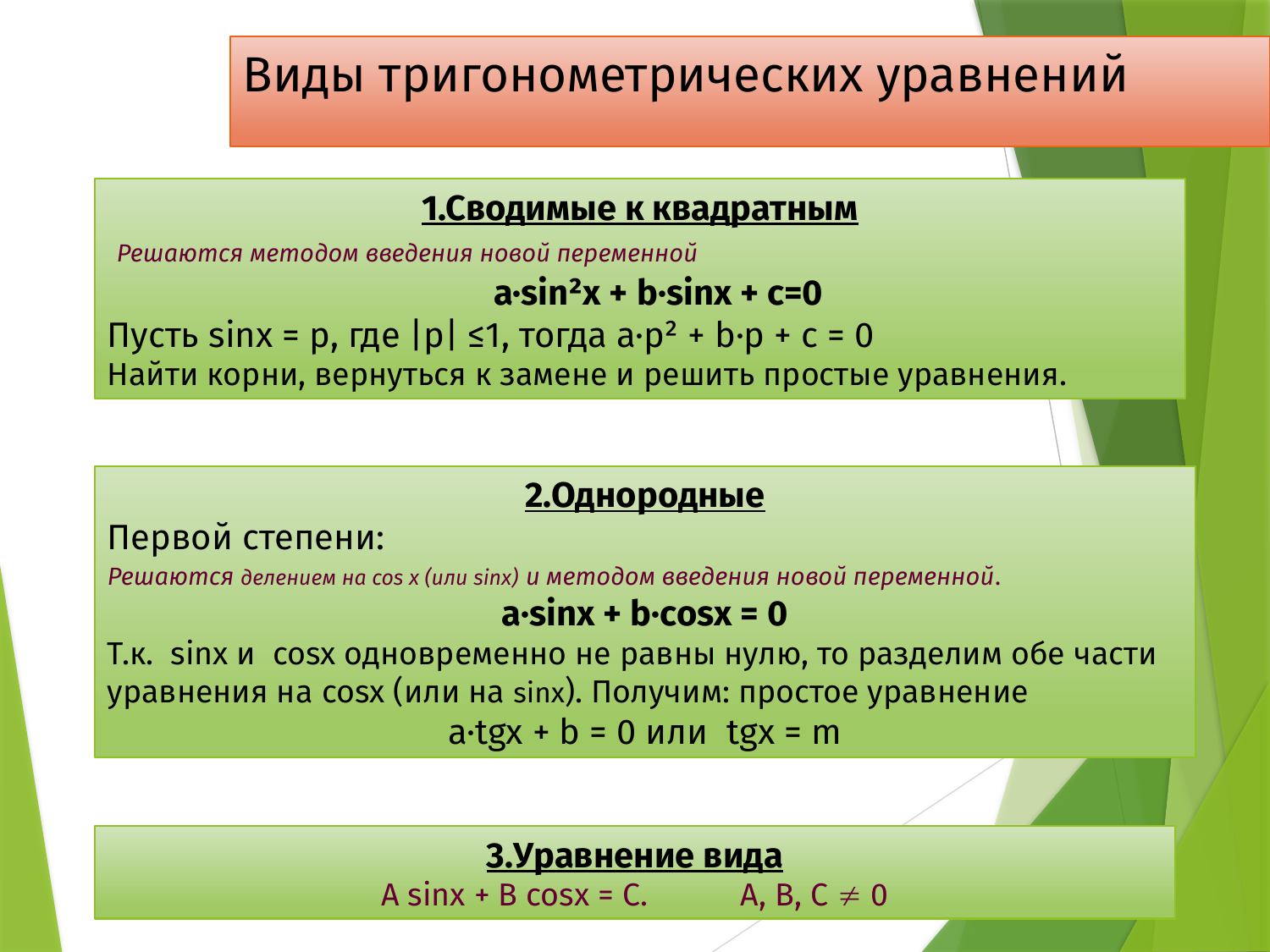

Виды тригонометрических уравнений
1.Сводимые к квадратным
 Решаются методом введения новой переменной
    a∙sin²x + b∙sinx + c=0
Пусть sinx = p, где |p| ≤1, тогда a∙p² + b∙p + c = 0
Найти корни, вернуться к замене и решить простые уравнения.
2.Однородные
Первой степени:
Решаются делением на cos х (или sinx) и методом введения новой переменной.
a∙sinx + b∙cosx = 0
Т.к.  sinx и  cosx одновременно не равны нулю, то разделим обе части уравнения на cosx (или на sinx). Получим: простое уравнение
a∙tgx + b = 0 или  tgx = m
3.Уравнение вида
А sinx + B cosx = C.           А, В, С ≠ 0